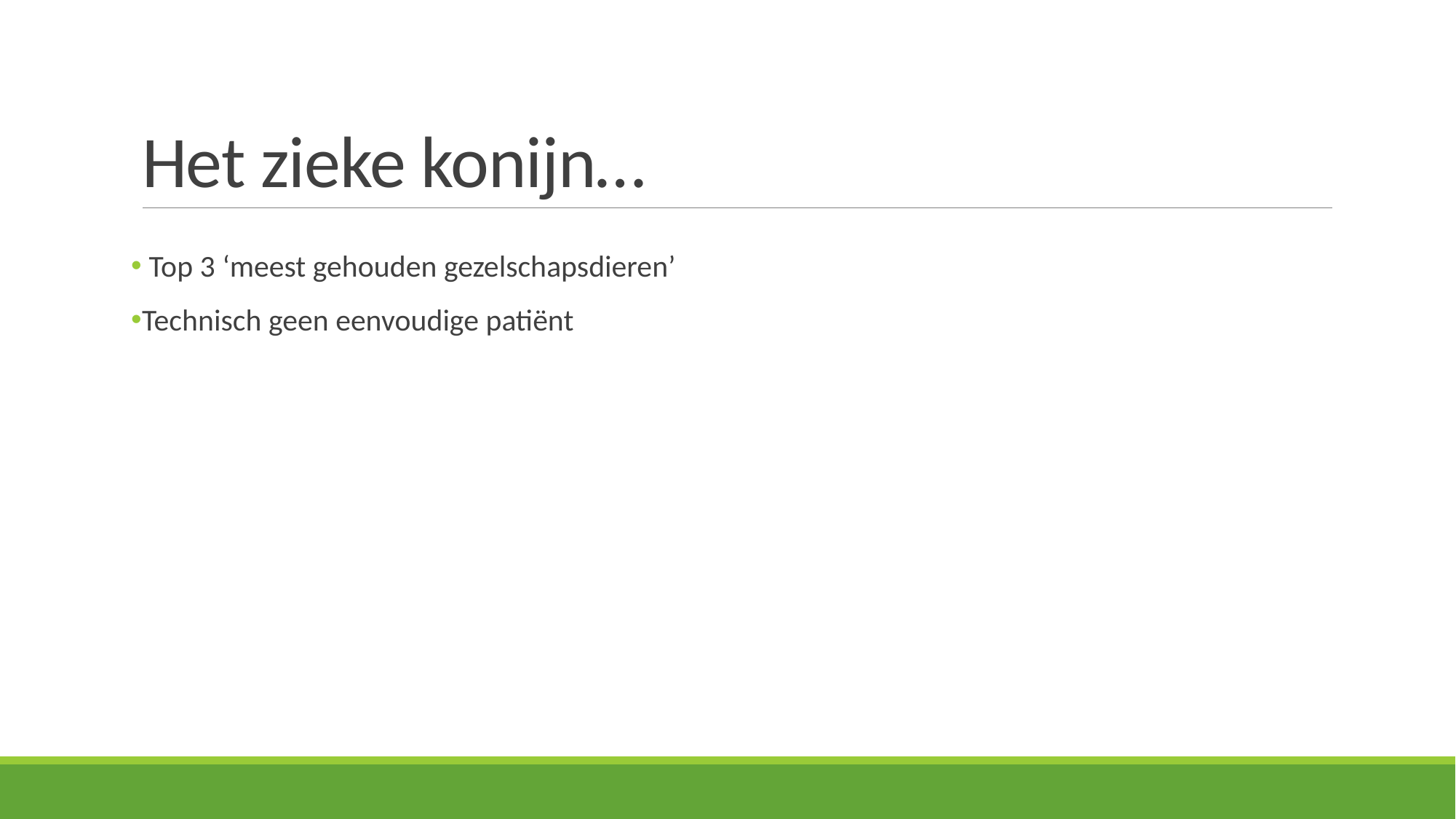

# Het zieke konijn…
 Top 3 ‘meest gehouden gezelschapsdieren’
Technisch geen eenvoudige patiënt